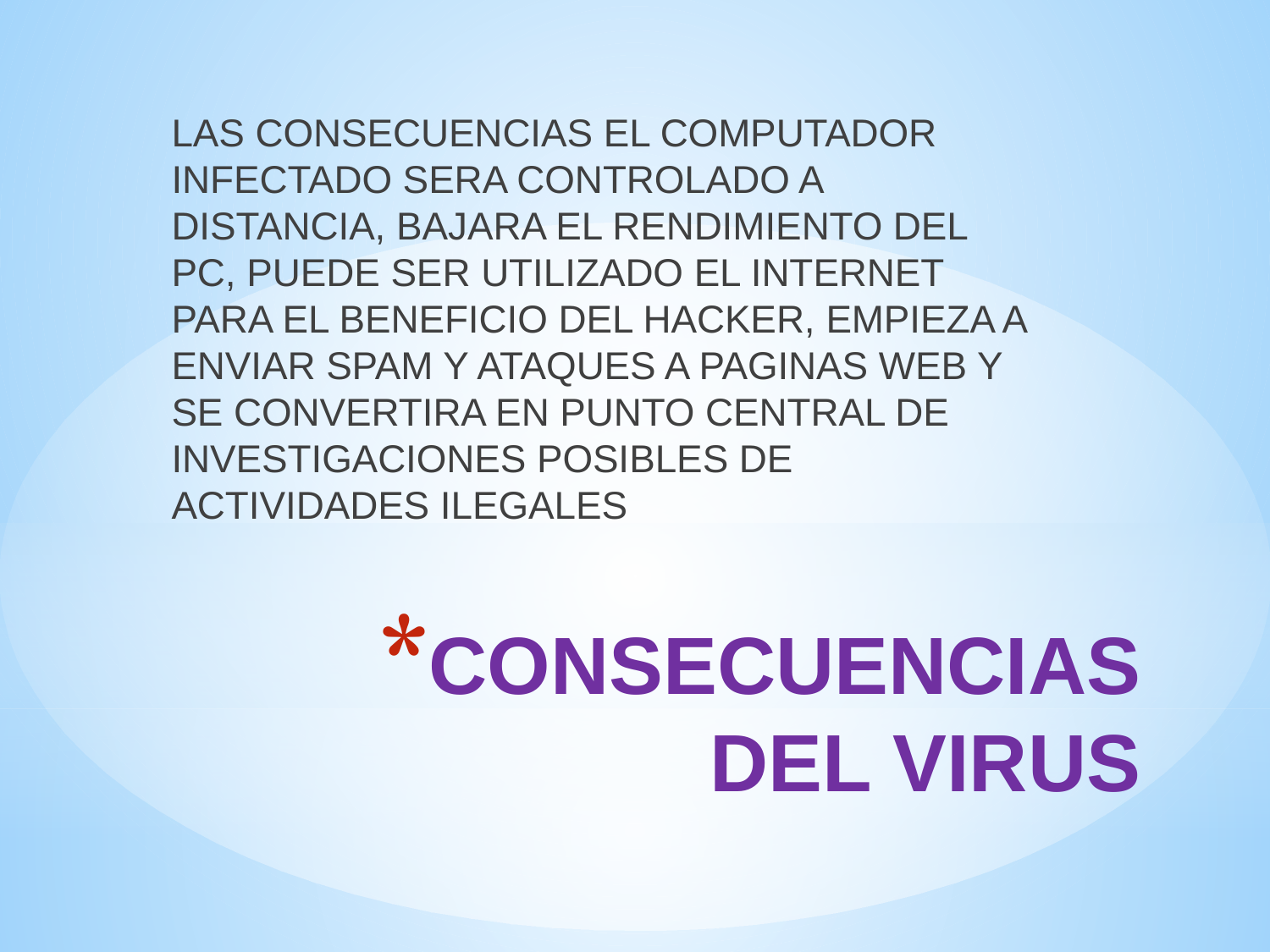

LAS CONSECUENCIAS EL COMPUTADOR INFECTADO SERA CONTROLADO A DISTANCIA, BAJARA EL RENDIMIENTO DEL PC, PUEDE SER UTILIZADO EL INTERNET PARA EL BENEFICIO DEL HACKER, EMPIEZA A ENVIAR SPAM Y ATAQUES A PAGINAS WEB Y SE CONVERTIRA EN PUNTO CENTRAL DE INVESTIGACIONES POSIBLES DE ACTIVIDADES ILEGALES
# CONSECUENCIAS DEL VIRUS